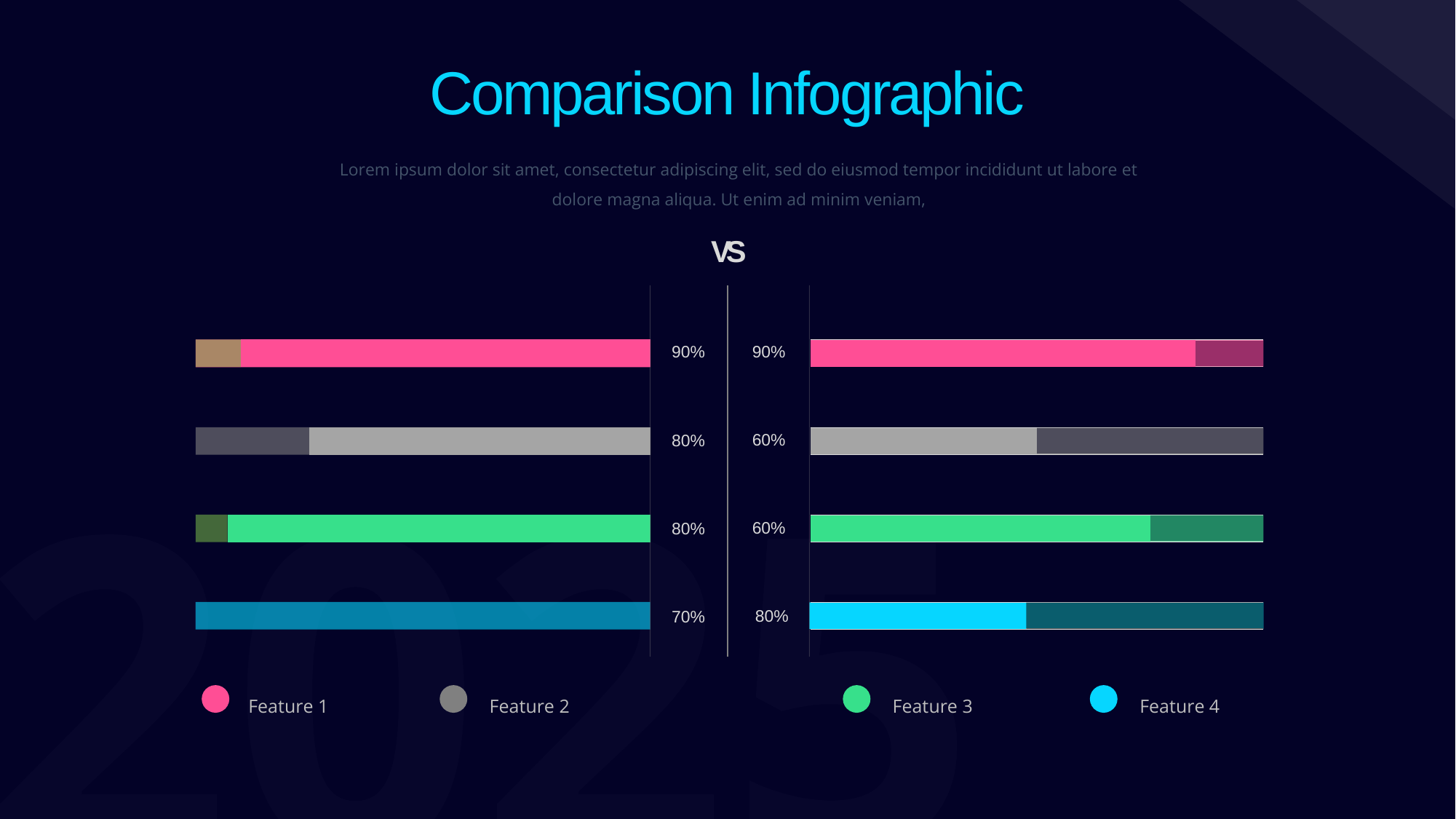

Comparison Infographic
Lorem ipsum dolor sit amet, consectetur adipiscing elit, sed do eiusmod tempor incididunt ut labore et dolore magna aliqua. Ut enim ad minim veniam,
VS
90%
90%

### Chart

| Category | Series 1 | Series 2 |
|---|---|---|
| Category 1 | 1.0 | 9.0 |

### Chart

| Category | Series 1 | Series 2 |
|---|---|---|
| Category 1 | 2.5 | 7.5 |

### Chart

| Category | Series 1 | Series 2 |
|---|---|---|
| Category 1 | 0.7 | 9.3 |

### Chart

| Category | Series 1 | Series 2 |
|---|---|---|
| Category 1 | 0.0 | 10.0 |

### Chart

| Category | Series 1 | Series 2 |
|---|---|---|
| Category 1 | 8.5 | 1.5 |

### Chart

| Category | Series 1 | Series 2 |
|---|---|---|
| Category 1 | 5.0 | 5.0 |

### Chart

| Category | Series 1 | Series 2 |
|---|---|---|
| Category 1 | 7.5 | 2.5 |

### Chart

| Category | Series 1 | Series 2 |
|---|---|---|
| Category 1 | 5.0 | 5.5 |
60%
80%
60%
80%
80%
70%
Feature 1
Feature 2
Feature 3
Feature 4